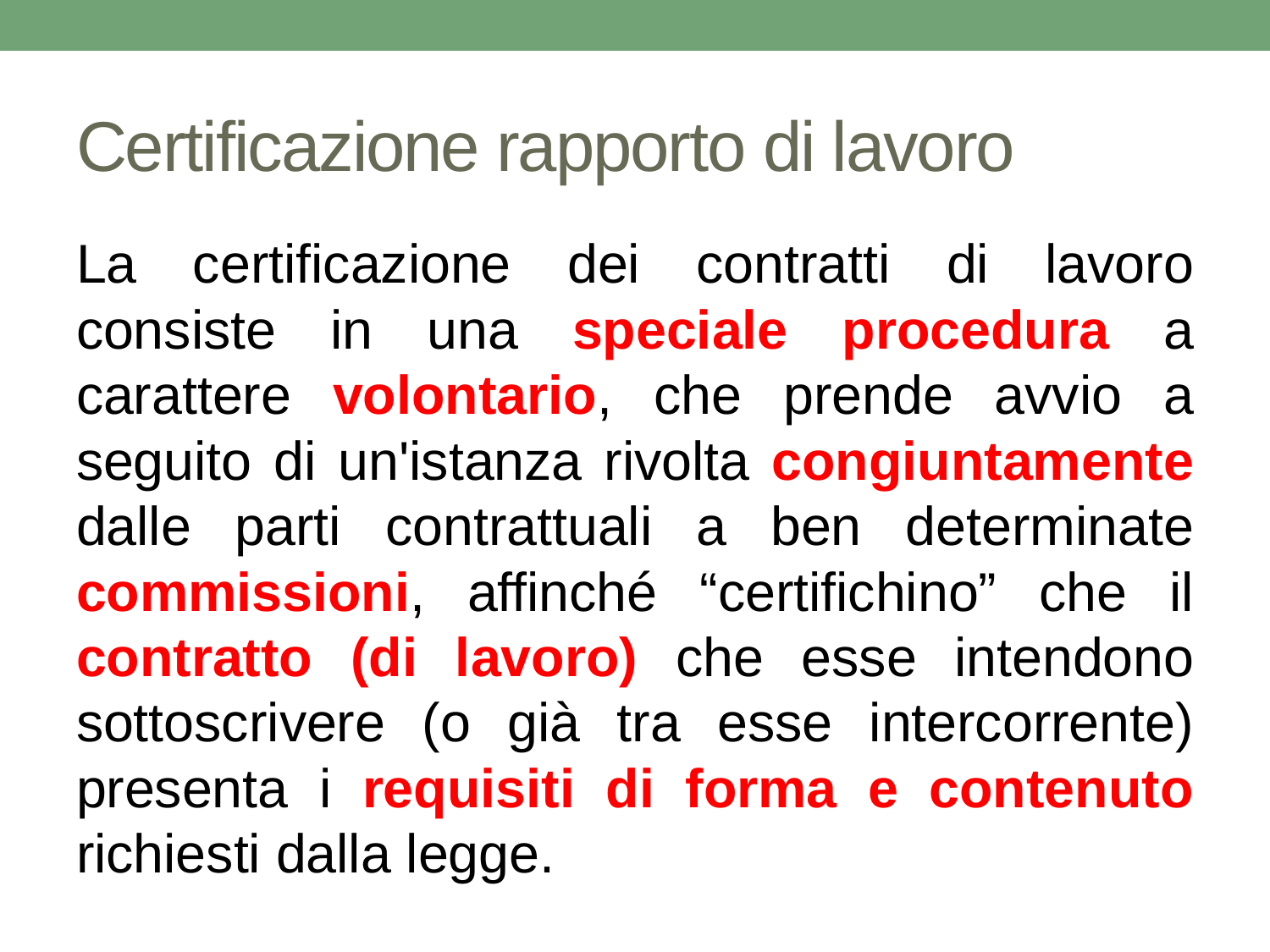

# Certificazione rapporto di lavoro
La certificazione dei contratti di lavoro consiste in una speciale procedura a carattere volontario, che prende avvio a seguito di un'istanza rivolta congiuntamente dalle parti contrattuali a ben determinate commissioni, affinché “certifichino” che il contratto (di lavoro) che esse intendono sottoscrivere (o già tra esse intercorrente) presenta i requisiti di forma e contenuto richiesti dalla legge.